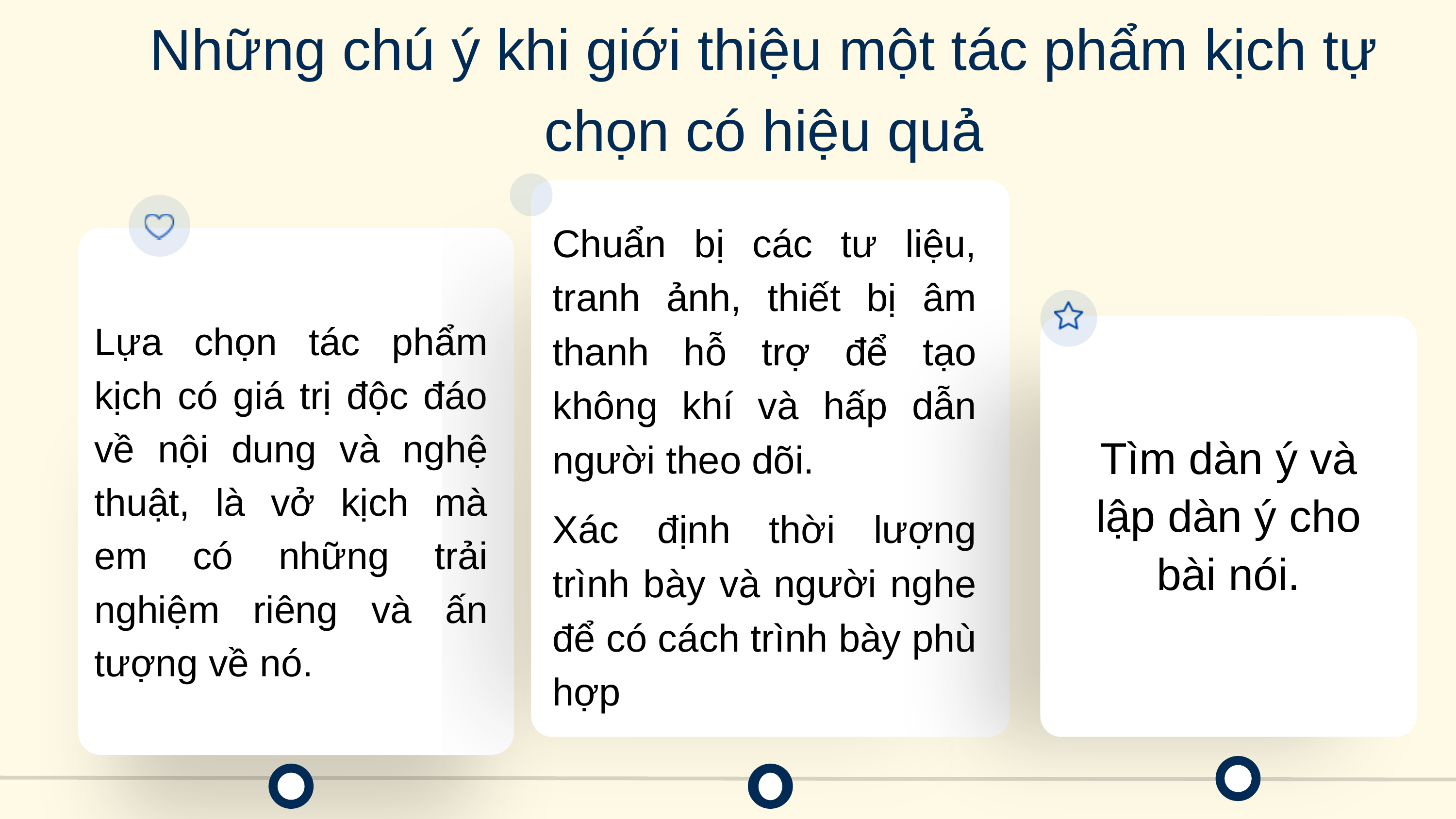

Những chú ý khi giới thiệu một tác phẩm kịch tự chọn có hiệu quả

Chuẩn bị các tư liệu, tranh ảnh, thiết bị âm thanh hỗ trợ để tạo không khí và hấp dẫn người theo dõi.

Lựa chọn tác phẩm kịch có giá trị độc đáo về nội dung và nghệ thuật, là vở kịch mà em có những trải nghiệm riêng và ấn tượng về nó.

Tìm dàn ý và lập dàn ý cho bài nói.
Xác định thời lượng trình bày và người nghe để có cách trình bày phù hợp